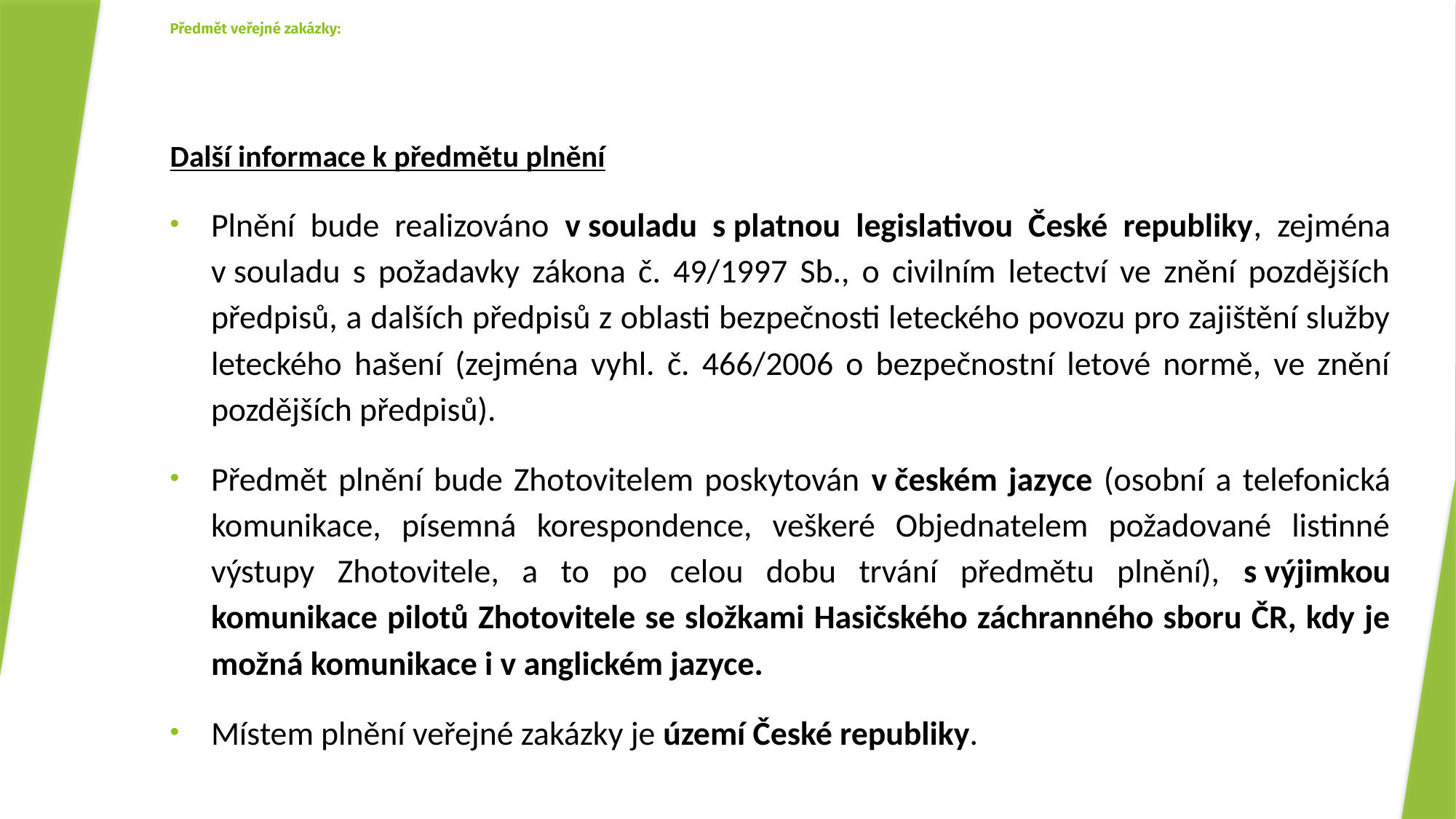

# Předmět veřejné zakázky:
Další informace k předmětu plnění
Plnění bude realizováno v souladu s platnou legislativou České republiky, zejména v souladu s požadavky zákona č. 49/1997 Sb., o civilním letectví ve znění pozdějších předpisů, a dalších předpisů z oblasti bezpečnosti leteckého povozu pro zajištění služby leteckého hašení (zejména vyhl. č. 466/2006 o bezpečnostní letové normě, ve znění pozdějších předpisů).
Předmět plnění bude Zhotovitelem poskytován v českém jazyce (osobní a telefonická komunikace, písemná korespondence, veškeré Objednatelem požadované listinné výstupy Zhotovitele, a to po celou dobu trvání předmětu plnění), s výjimkou komunikace pilotů Zhotovitele se složkami Hasičského záchranného sboru ČR, kdy je možná komunikace i v anglickém jazyce.
Místem plnění veřejné zakázky je území České republiky.